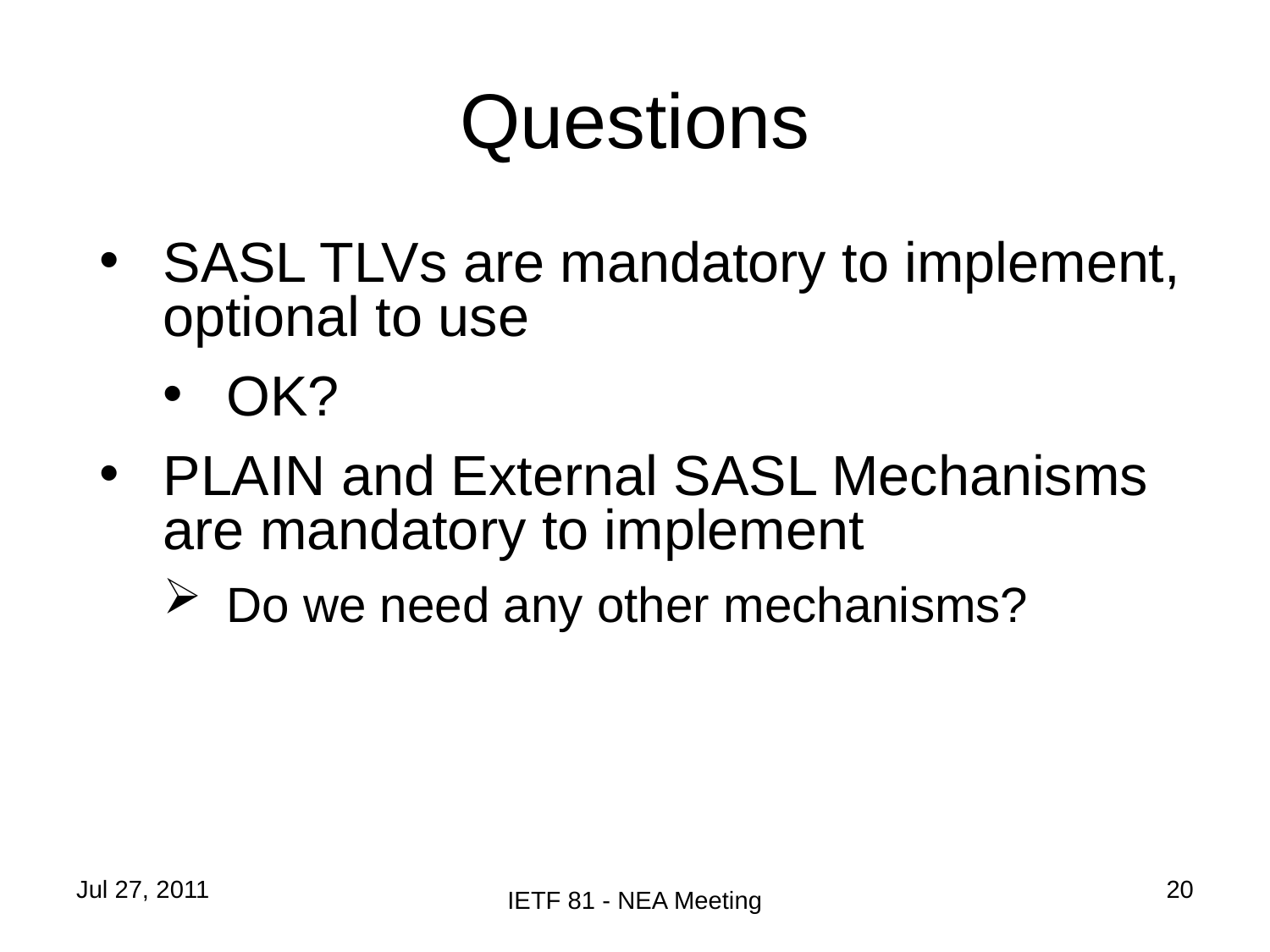

# Questions
SASL TLVs are mandatory to implement, optional to use
OK?
PLAIN and External SASL Mechanisms are mandatory to implement
Do we need any other mechanisms?
Jul 27, 2011
20
IETF 81 - NEA Meeting